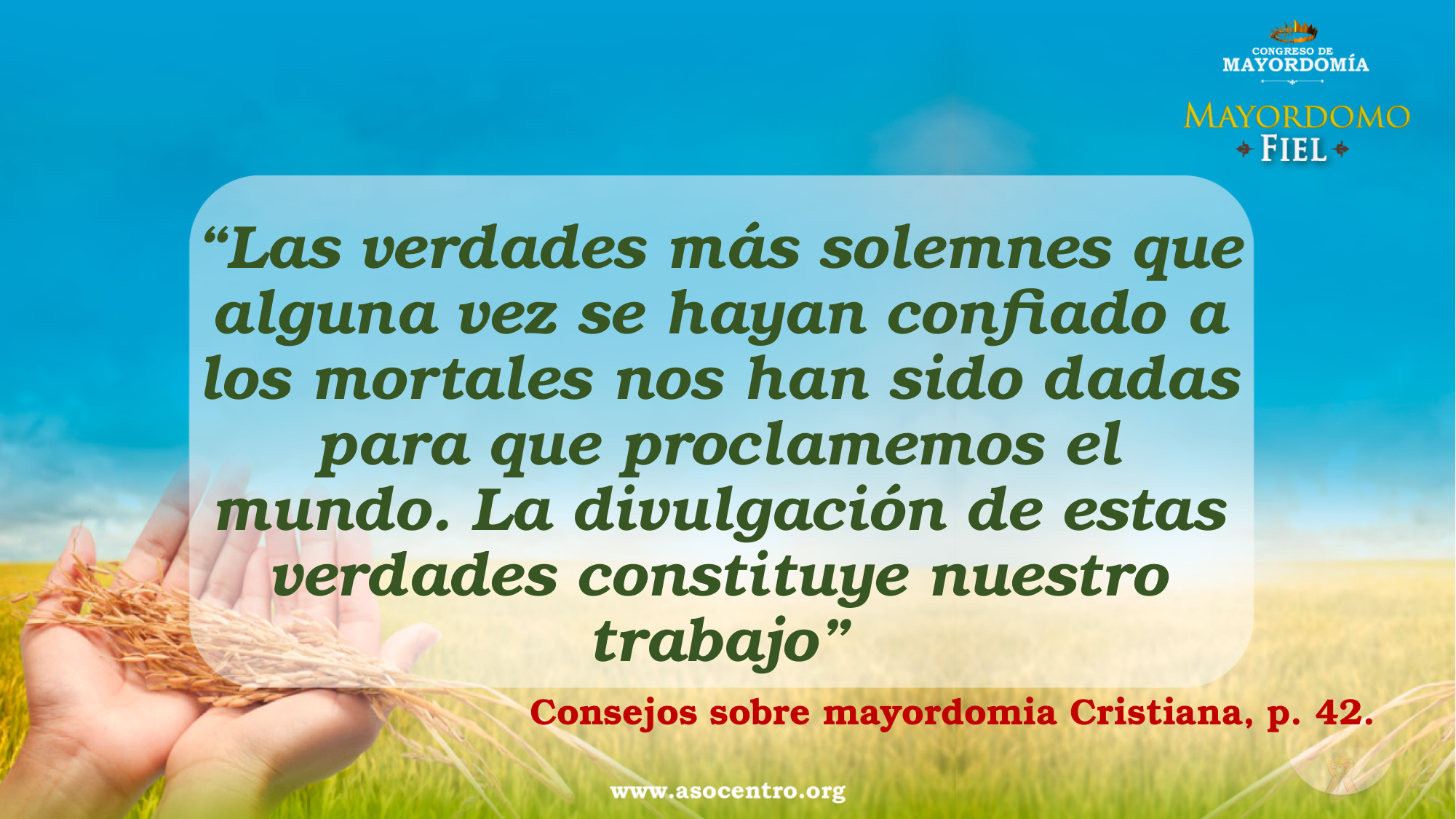

“Las verdades más solemnes que alguna vez se hayan confiado a los mortales nos han sido dadas para que proclamemos el mundo. La divulgación de estas verdades constituye nuestro trabajo”

Consejos sobre mayordomia Cristiana, p. 42.